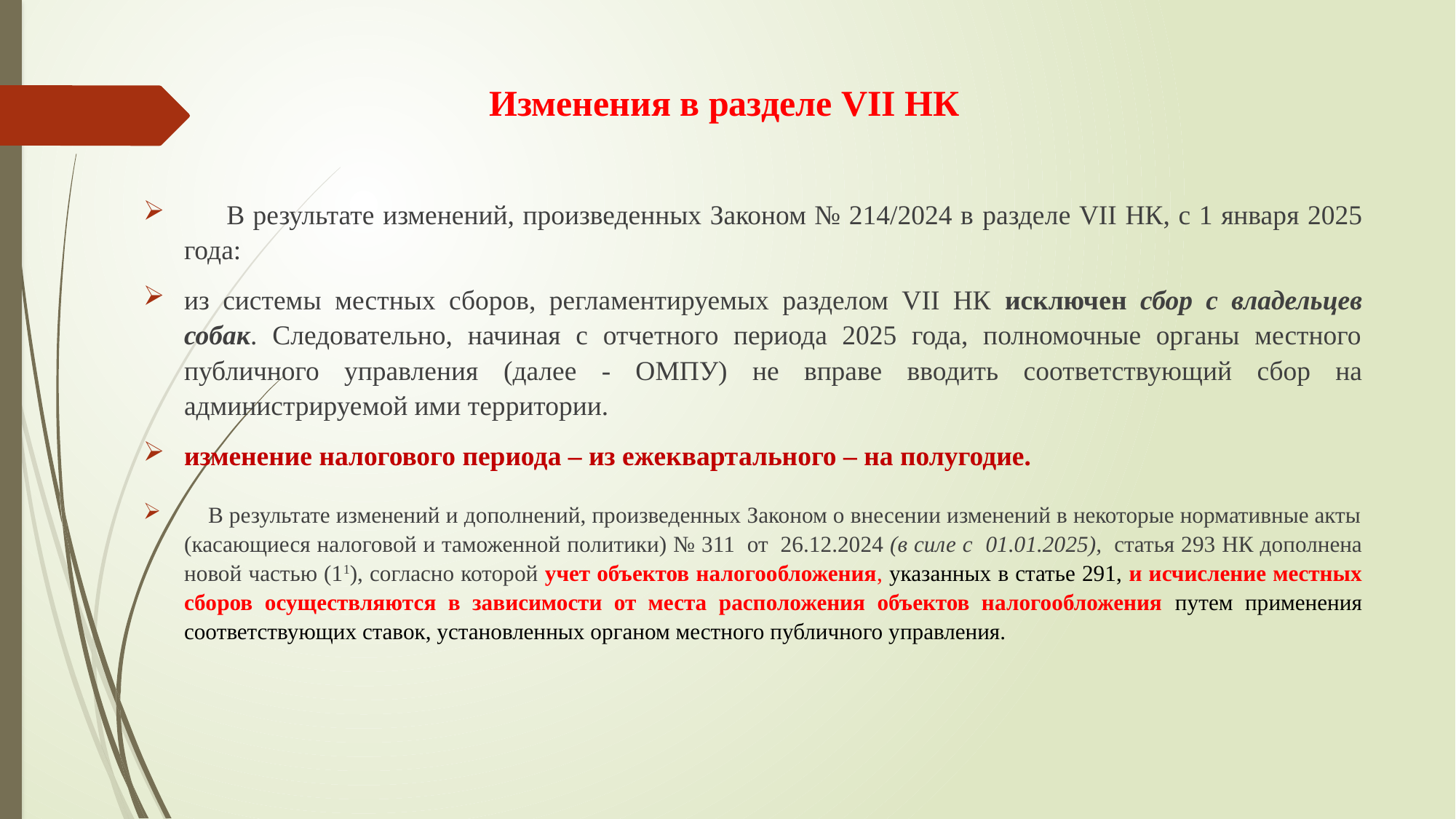

# Изменения в разделе VII НК
     В результате изменений, произведенных Законом № 214/2024 в разделе VII НК, с 1 января 2025 года:
из системы местных сборов, регламентируемых разделом VII НК исключен сбор с владельцев собак. Следовательно, начиная с отчетного периода 2025 года, полномочные органы местного публичного управления (далее - ОМПУ) не вправе вводить соответствующий сбор на администрируемой ими территории.
изменение налогового периода – из ежеквартального – на полугодие.
    В результате изменений и дополнений, произведенных Законом о внесении изменений в некоторые нормативные акты (касающиеся налоговой и таможенной политики) № 311  от  26.12.2024 (в силе с  01.01.2025),  статья 293 НК дополнена новой частью (11), согласно которой учет объектов налогообложения, указанных в статье 291, и исчисление местных сборов осуществляются в зависимости от места расположения объектов налогообложения путем применения соответствующих ставок, установленных органом местного публичного управления.